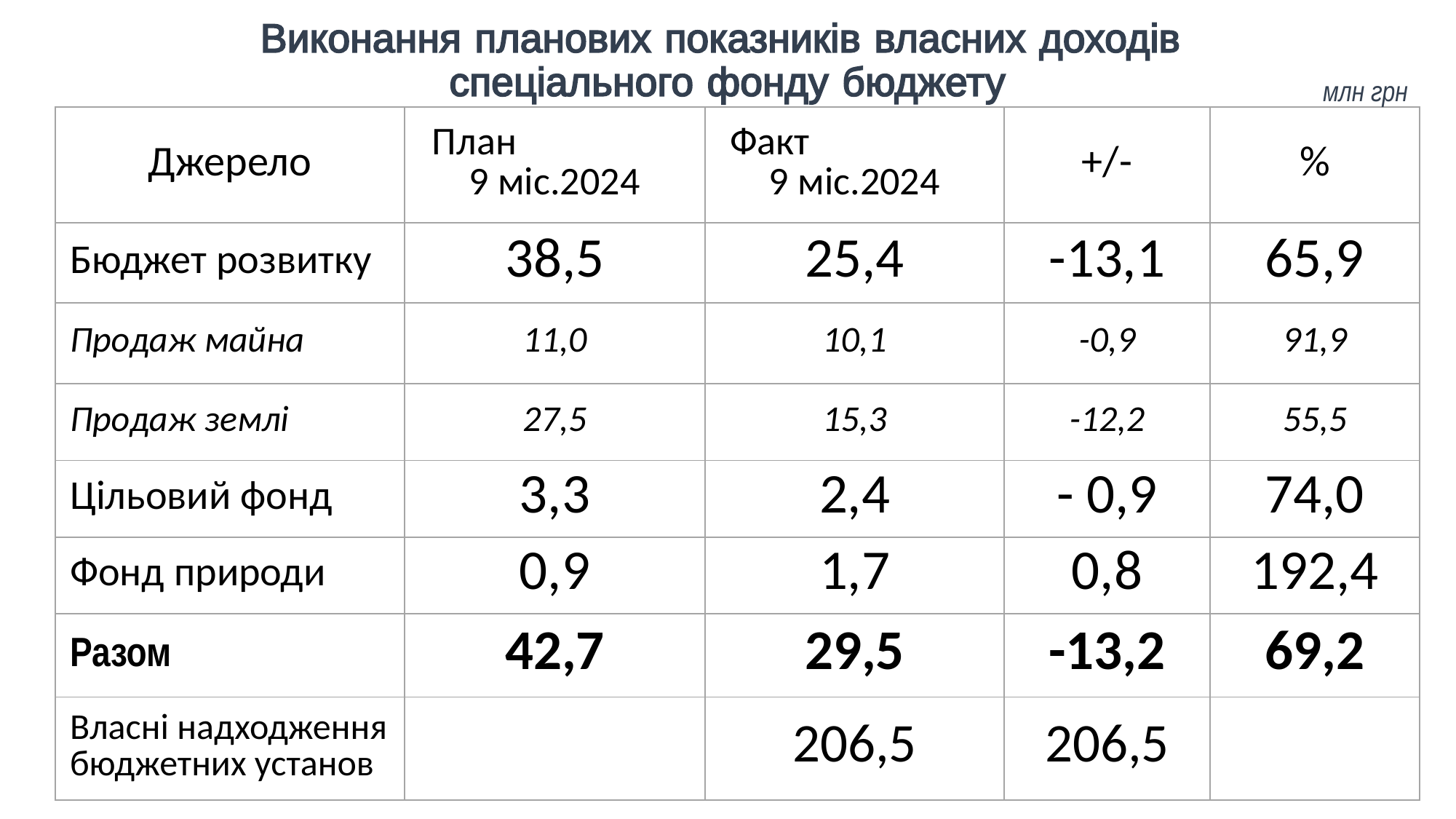

Виконання планових показників власних доходів
спеціального фонду бюджету
млн грн
| Джерело | План 9 міс.2024 | Факт 9 міс.2024 | +/- | % |
| --- | --- | --- | --- | --- |
| Бюджет розвитку | 38,5 | 25,4 | -13,1 | 65,9 |
| Продаж майна | 11,0 | 10,1 | -0,9 | 91,9 |
| Продаж землі | 27,5 | 15,3 | -12,2 | 55,5 |
| Цільовий фонд | 3,3 | 2,4 | - 0,9 | 74,0 |
| Фонд природи | 0,9 | 1,7 | 0,8 | 192,4 |
| Разом | 42,7 | 29,5 | -13,2 | 69,2 |
| Власні надходження бюджетних установ |  | 206,5 | 206,5 |  |